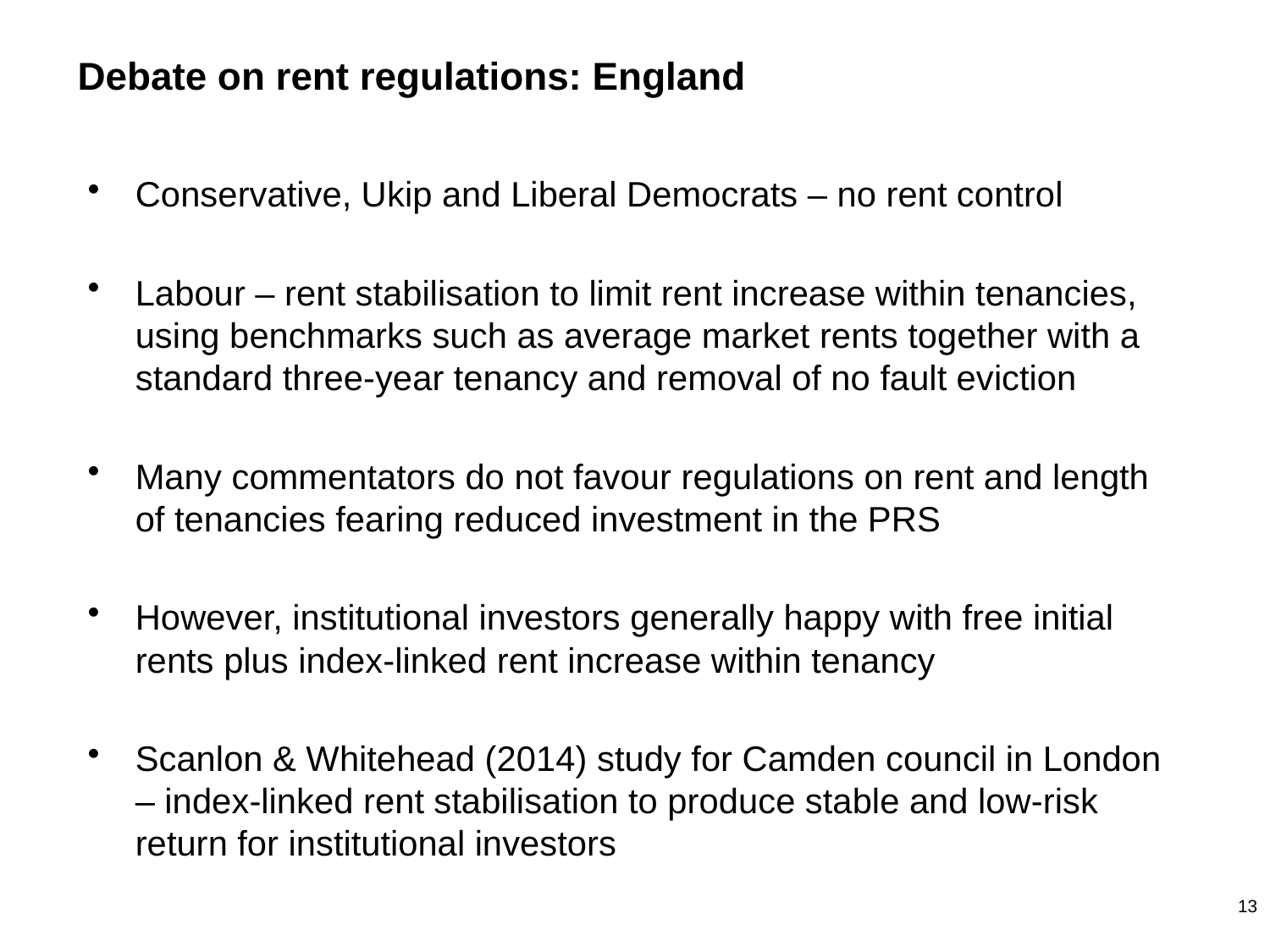

# Debate on rent regulations: England

Conservative, Ukip and Liberal Democrats – no rent control

Labour – rent stabilisation to limit rent increase within tenancies, using benchmarks such as average market rents together with a standard three-year tenancy and removal of no fault eviction

Many commentators do not favour regulations on rent and length of tenancies fearing reduced investment in the PRS

However, institutional investors generally happy with free initial rents plus index-linked rent increase within tenancy

Scanlon & Whitehead (2014) study for Camden council in London – index-linked rent stabilisation to produce stable and low-risk return for institutional investors

13